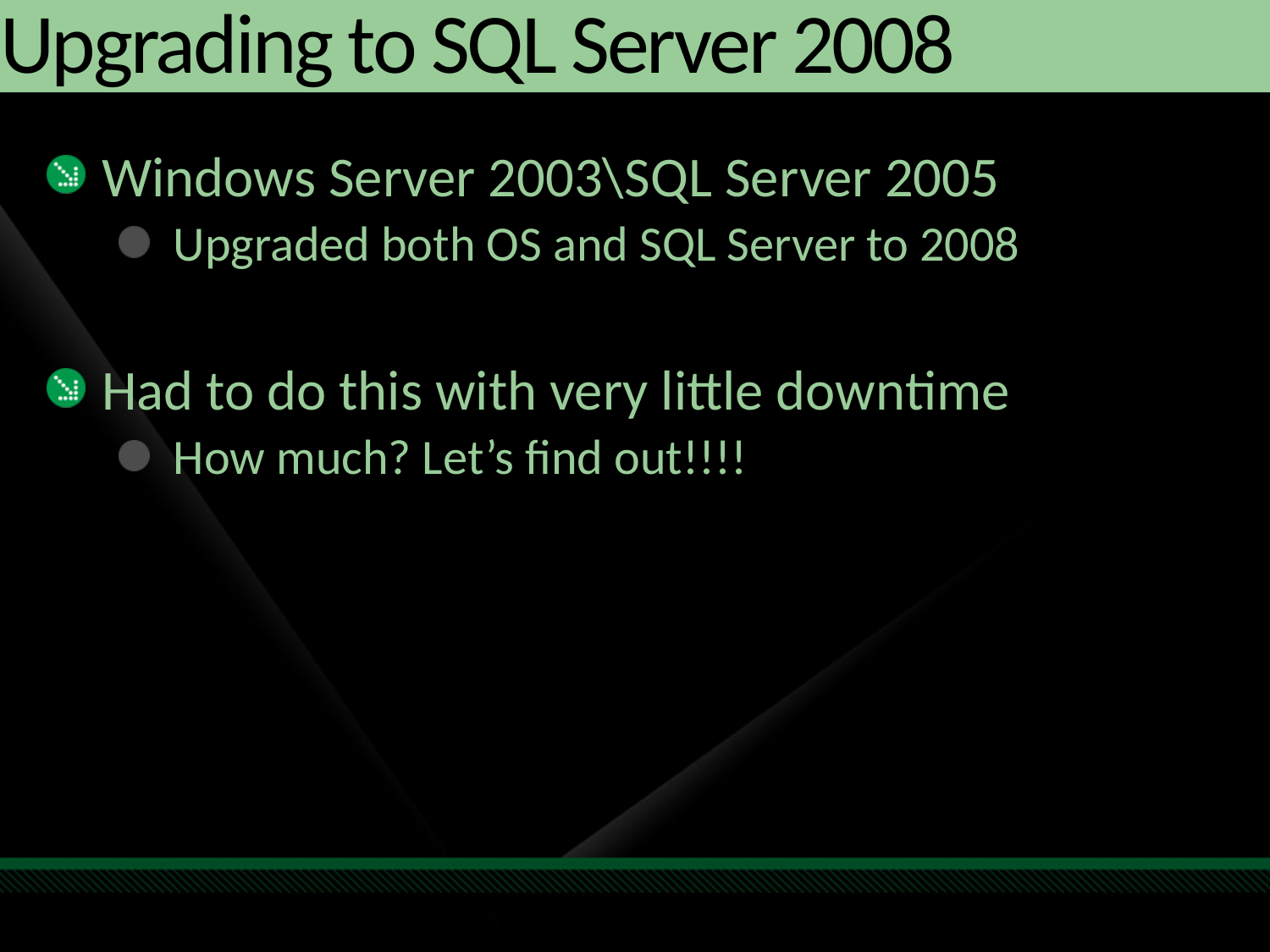

# Upgrading to SQL Server 2008
Windows Server 2003\SQL Server 2005
Upgraded both OS and SQL Server to 2008

Had to do this with very little downtime
How much? Let’s find out!!!!